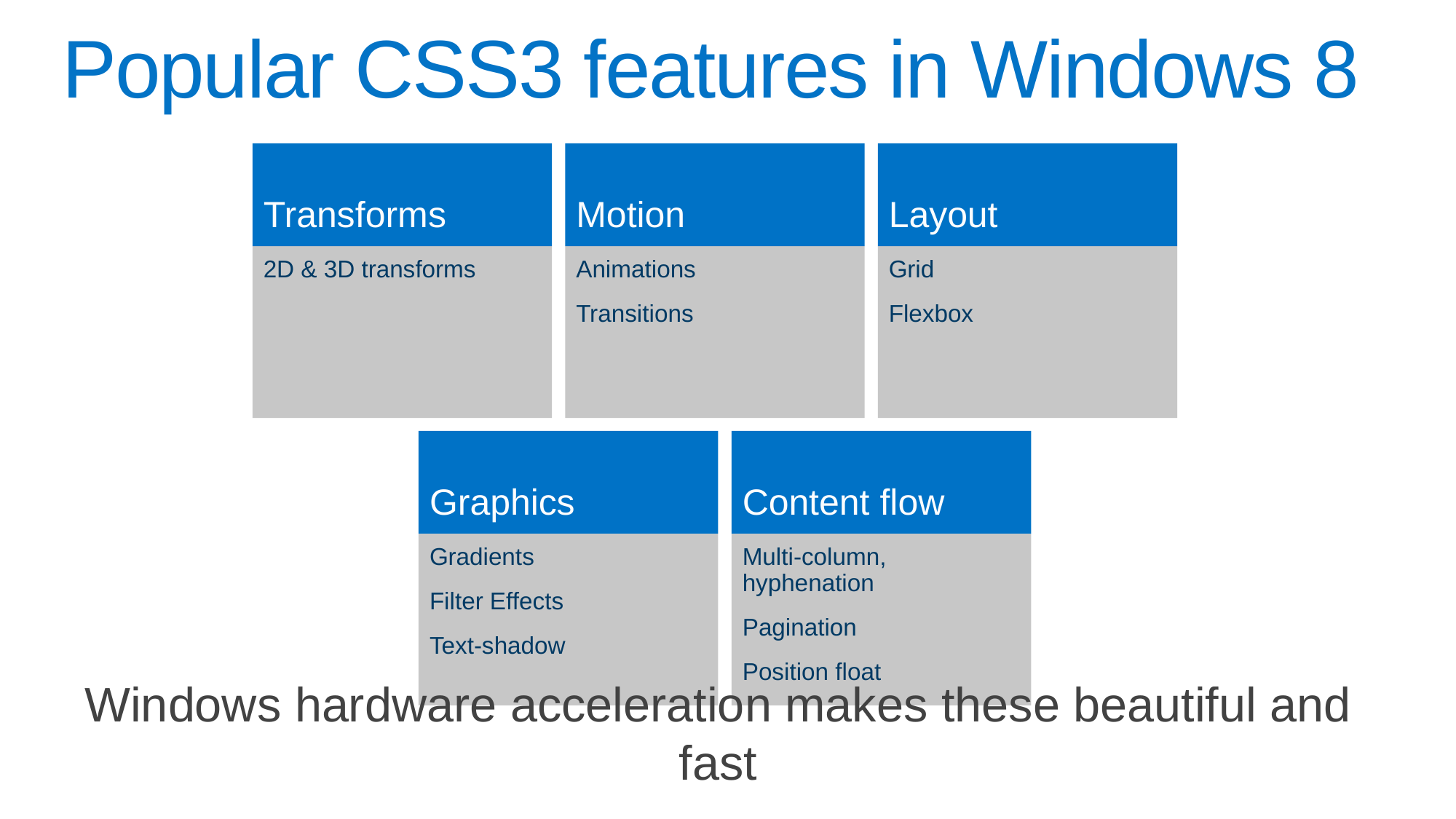

# Popular CSS3 features in Windows 8
Transforms
2D & 3D transforms
Motion
Animations
Transitions
Layout
Grid
Flexbox
Graphics
Gradients
Filter Effects
Text-shadow
Content flow
Multi-column, hyphenation
Pagination
Position float
Windows hardware acceleration makes these beautiful and fast